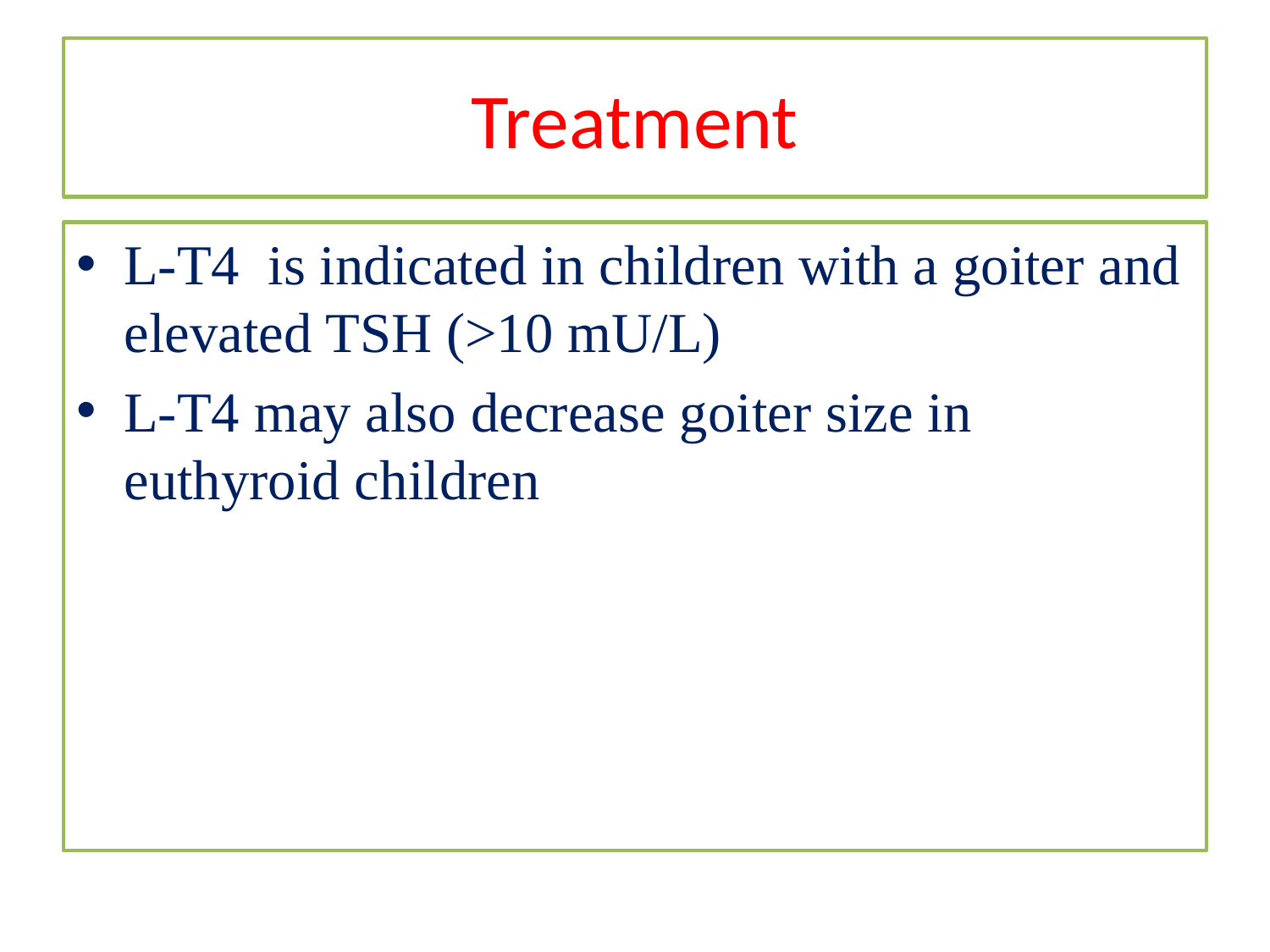

# Treatment
L-T4  is indicated in children with a goiter and elevated TSH (>10 mU/L)
L-T4 may also decrease goiter size in euthyroid children